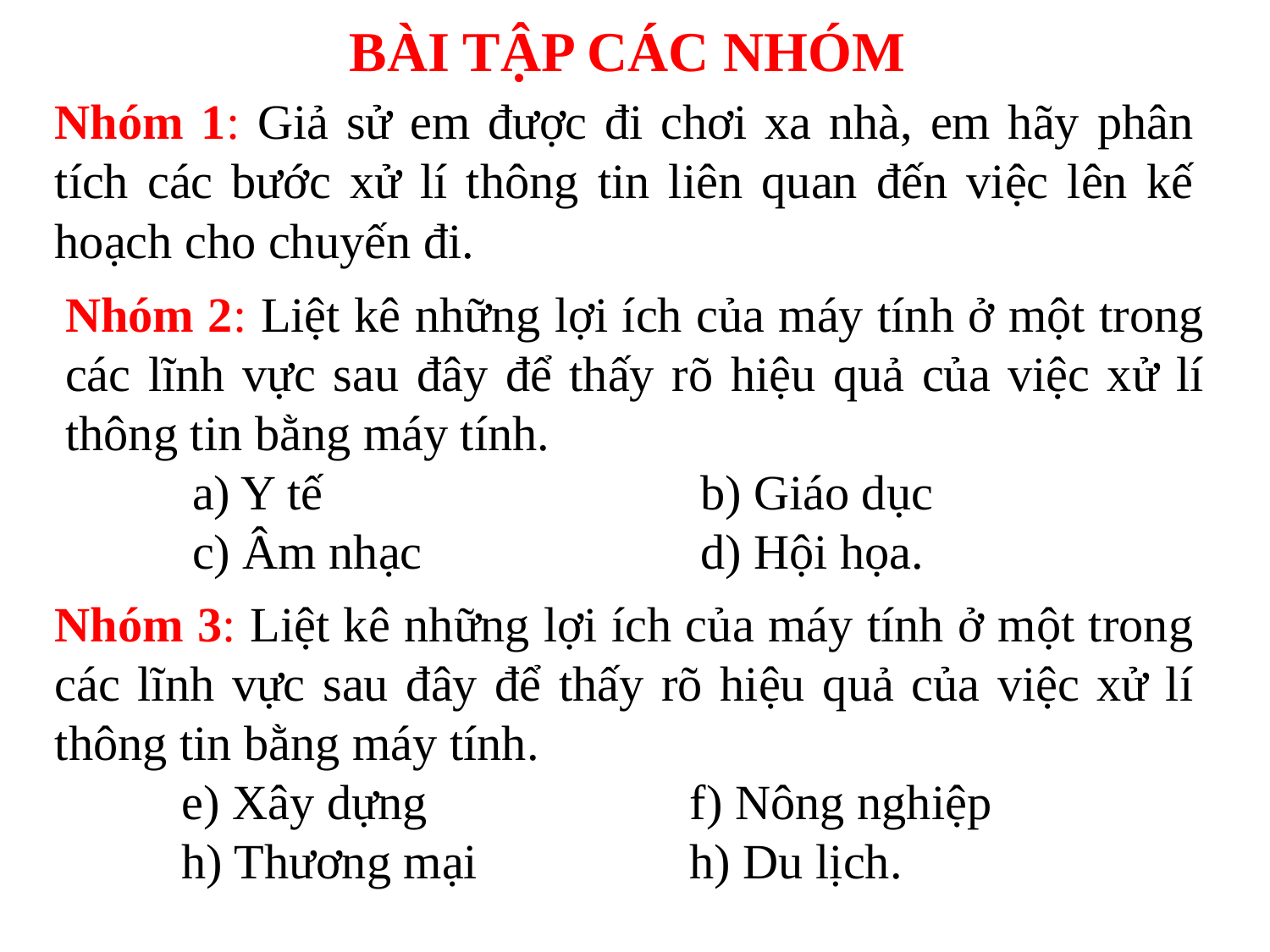

BÀI TẬP CÁC NHÓM
Nhóm 1: Giả sử em được đi chơi xa nhà, em hãy phân tích các bước xử lí thông tin liên quan đến việc lên kế hoạch cho chuyến đi.
Nhóm 2: Liệt kê những lợi ích của máy tính ở một trong các lĩnh vực sau đây để thấy rõ hiệu quả của việc xử lí thông tin bằng máy tính.
	a) Y tế        			b) Giáo dục
	c) Âm nhạc      		d) Hội họa.
Nhóm 3: Liệt kê những lợi ích của máy tính ở một trong các lĩnh vực sau đây để thấy rõ hiệu quả của việc xử lí thông tin bằng máy tính.
	e) Xây dựng     		f) Nông nghiệp
	h) Thương mại     		h) Du lịch.